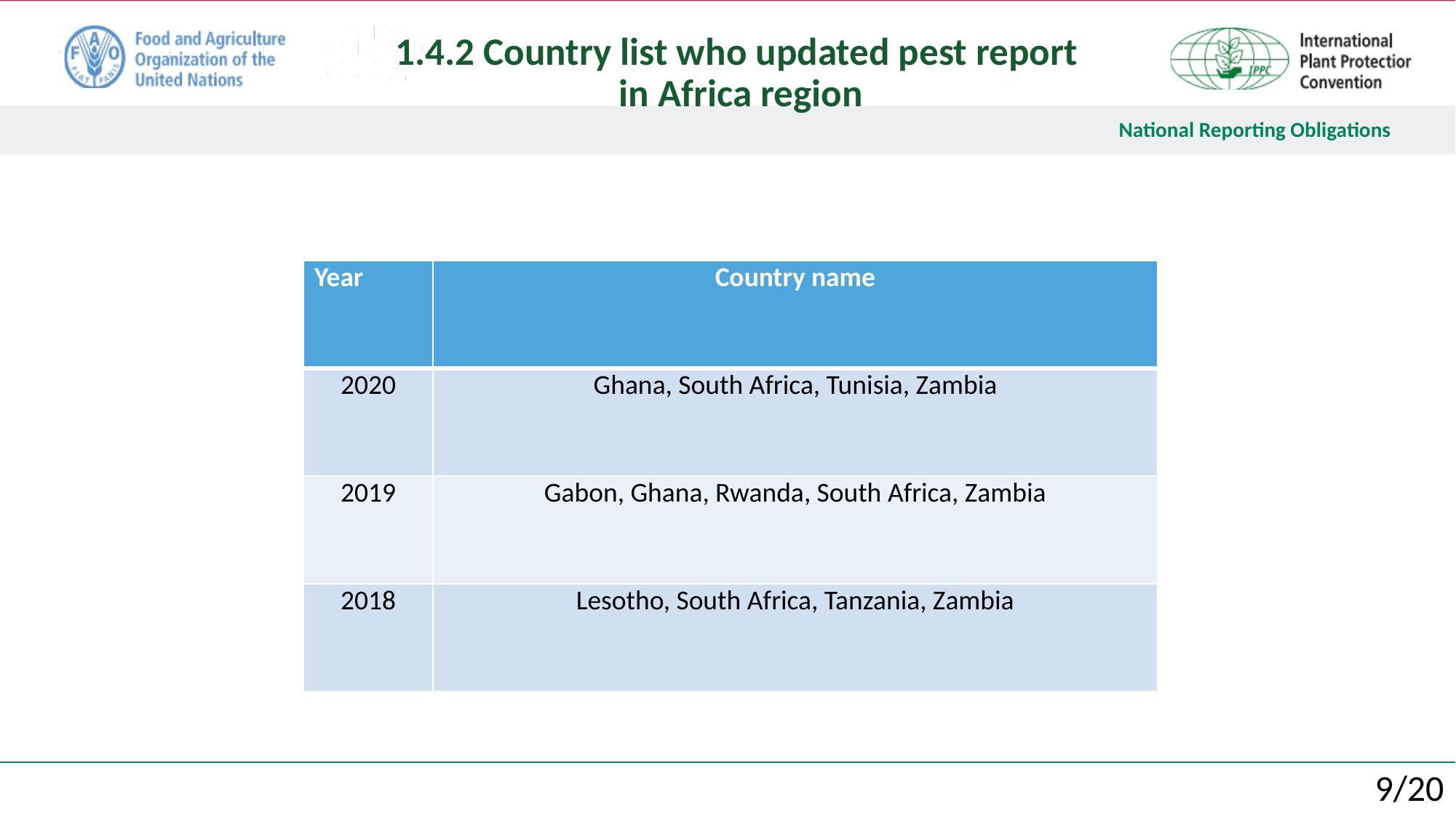

1.4.2 Country list who updated pest report
in Africa region
| Year | Country name |
| --- | --- |
| 2020 | Ghana, South Africa, Tunisia, Zambia |
| 2019 | Gabon, Ghana, Rwanda, South Africa, Zambia |
| 2018 | Lesotho, South Africa, Tanzania, Zambia |
9/20